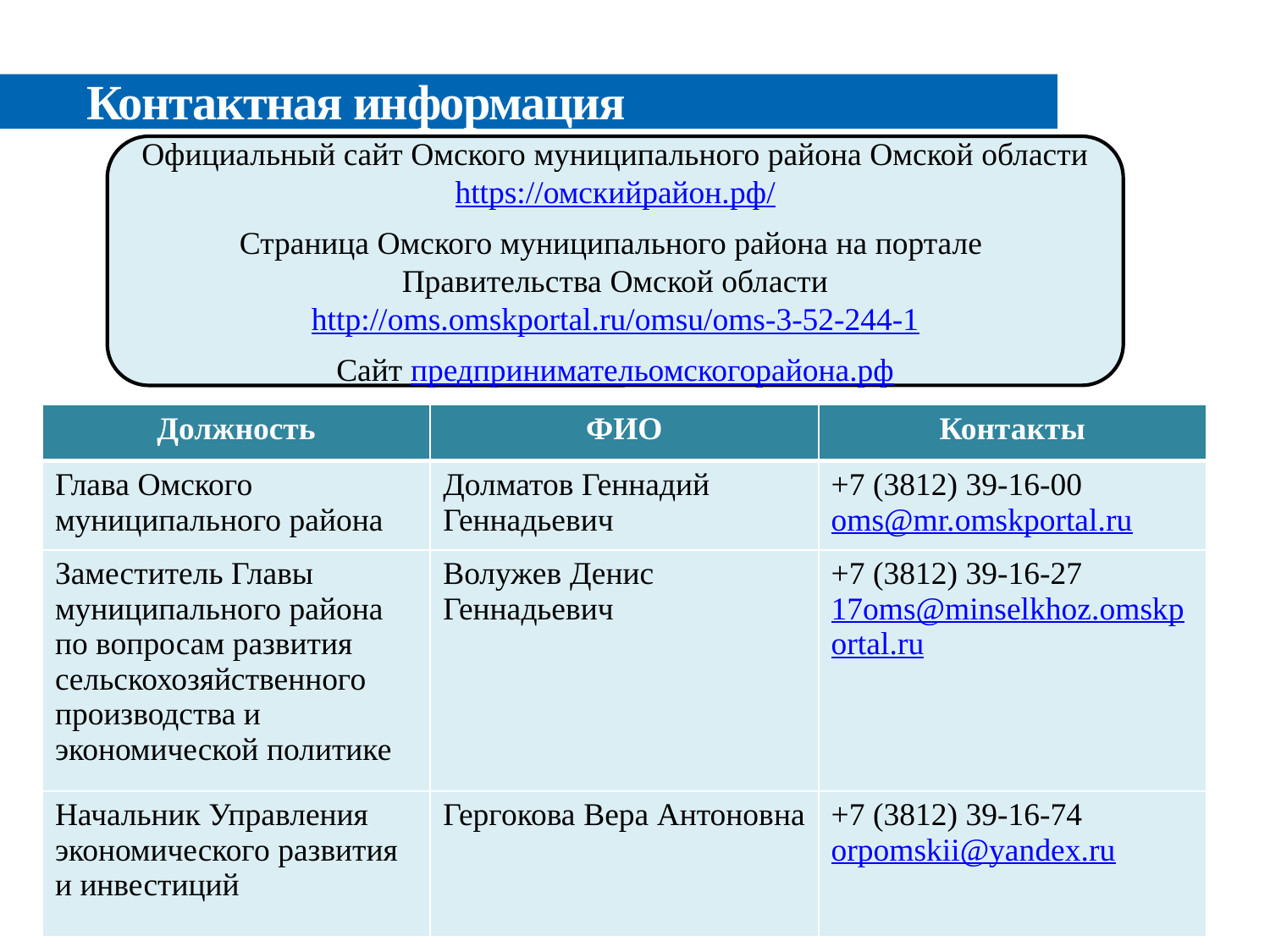

# Контактная информация

Официальный сайт Омского муниципального района Омской области
https://омскийрайон.рф/

Страница Омского муниципального района на портале
Правительства Омской области
http://oms.omskportal.ru/omsu/oms-3-52-244-1

Сайт предпринимательомскогорайона.рф
| Должность | ФИО | Контакты |
| --- | --- | --- |
| Глава Омского муниципального района | Долматов Геннадий Геннадьевич | +7 (3812) 39-16-00 oms@mr.omskportal.ru |
| Заместитель Главы муниципального района по вопросам развития сельскохозяйственного производства и экономической политике | Волужев Денис Геннадьевич | +7 (3812) 39-16-27 17oms@minselkhoz.omskportal.ru |
| Начальник Управления экономического развития и инвестиций | Гергокова Вера Антоновна | +7 (3812) 39-16-74 orpomskii@yandex.ru |